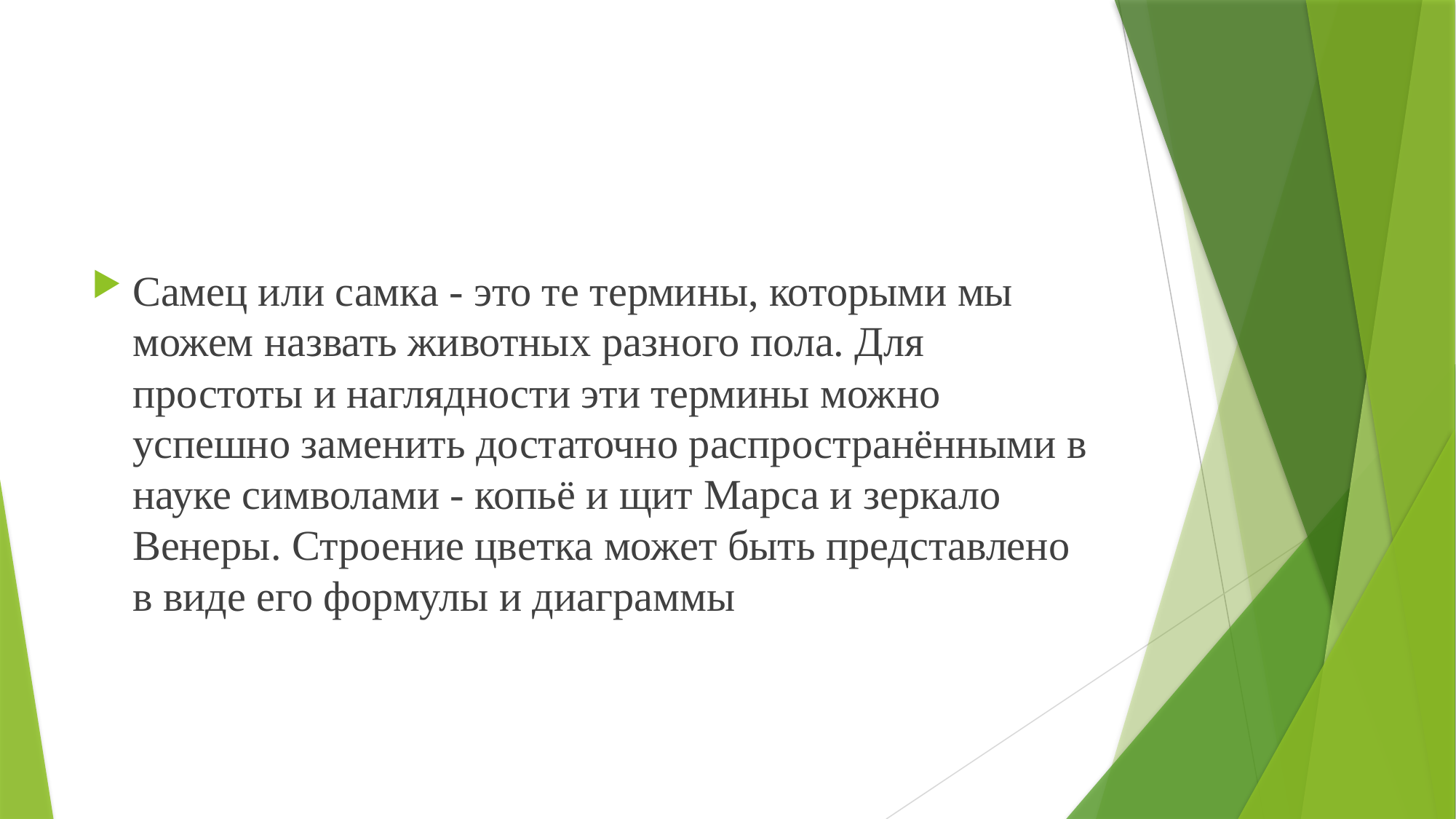

#
Самец или самка - это те термины, которыми мы  можем назвать животных разного пола. Для простоты и наглядности эти термины можно успешно заменить достаточно распространёнными в науке символами - копьё и щит Марса и зеркало Венеры. Строение цветка может быть представлено в виде его формулы и диаграммы